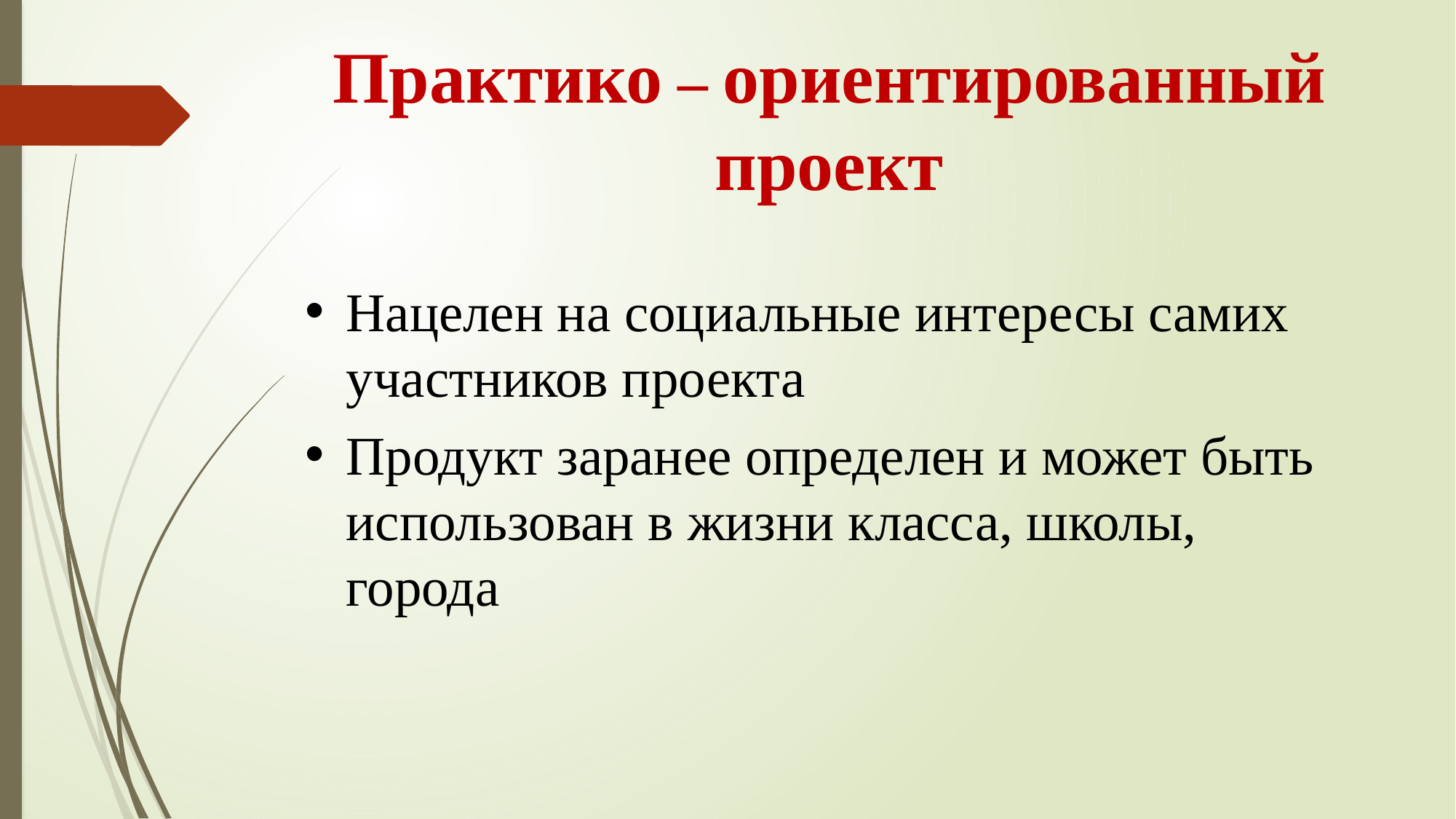

Практико – ориентированный проект
Нацелен на социальные интересы самих участников проекта
Продукт заранее определен и может быть использован в жизни класса, школы, города